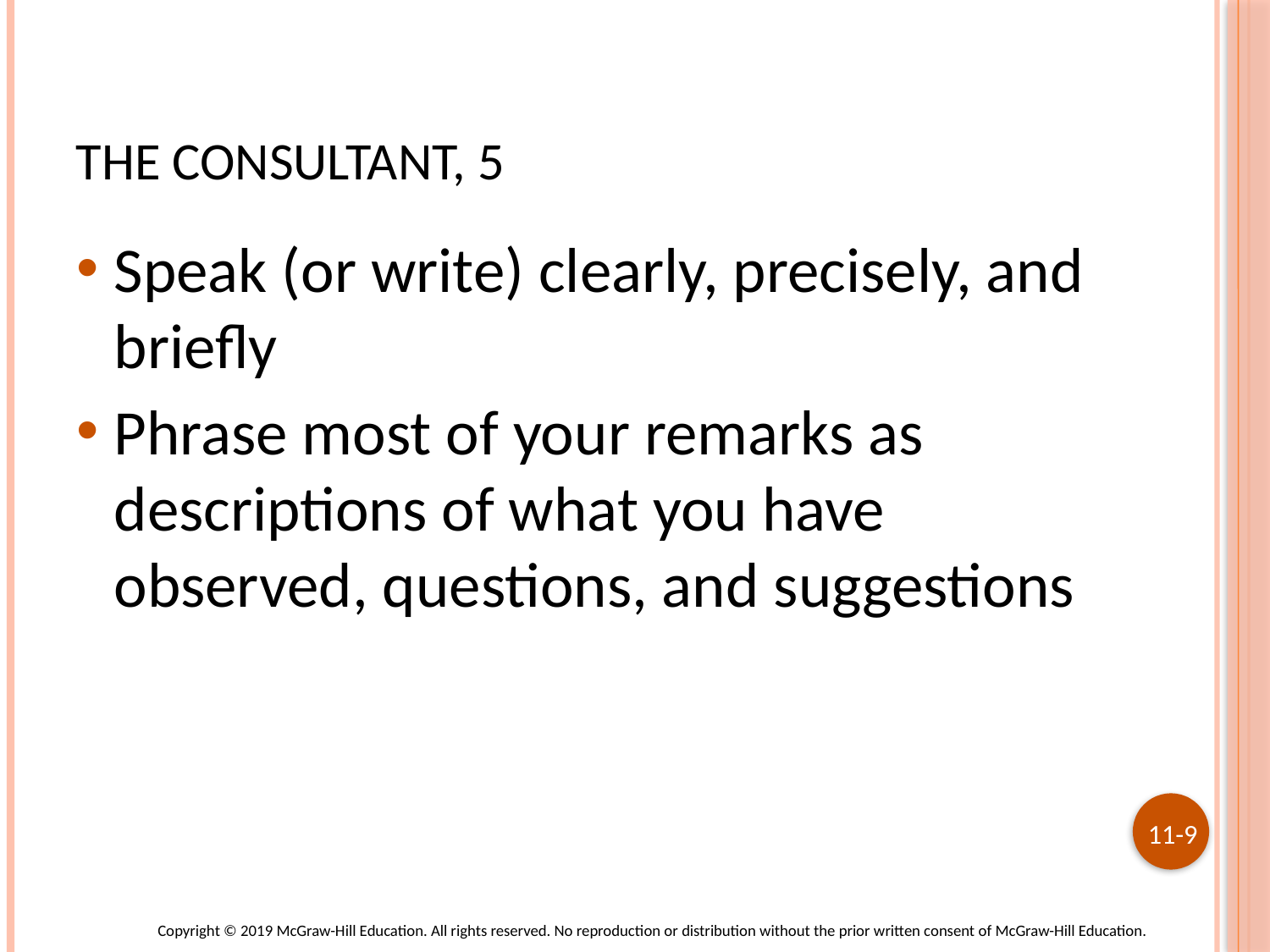

# The Consultant, 5
Speak (or write) clearly, precisely, and briefly
Phrase most of your remarks as descriptions of what you have observed, questions, and suggestions